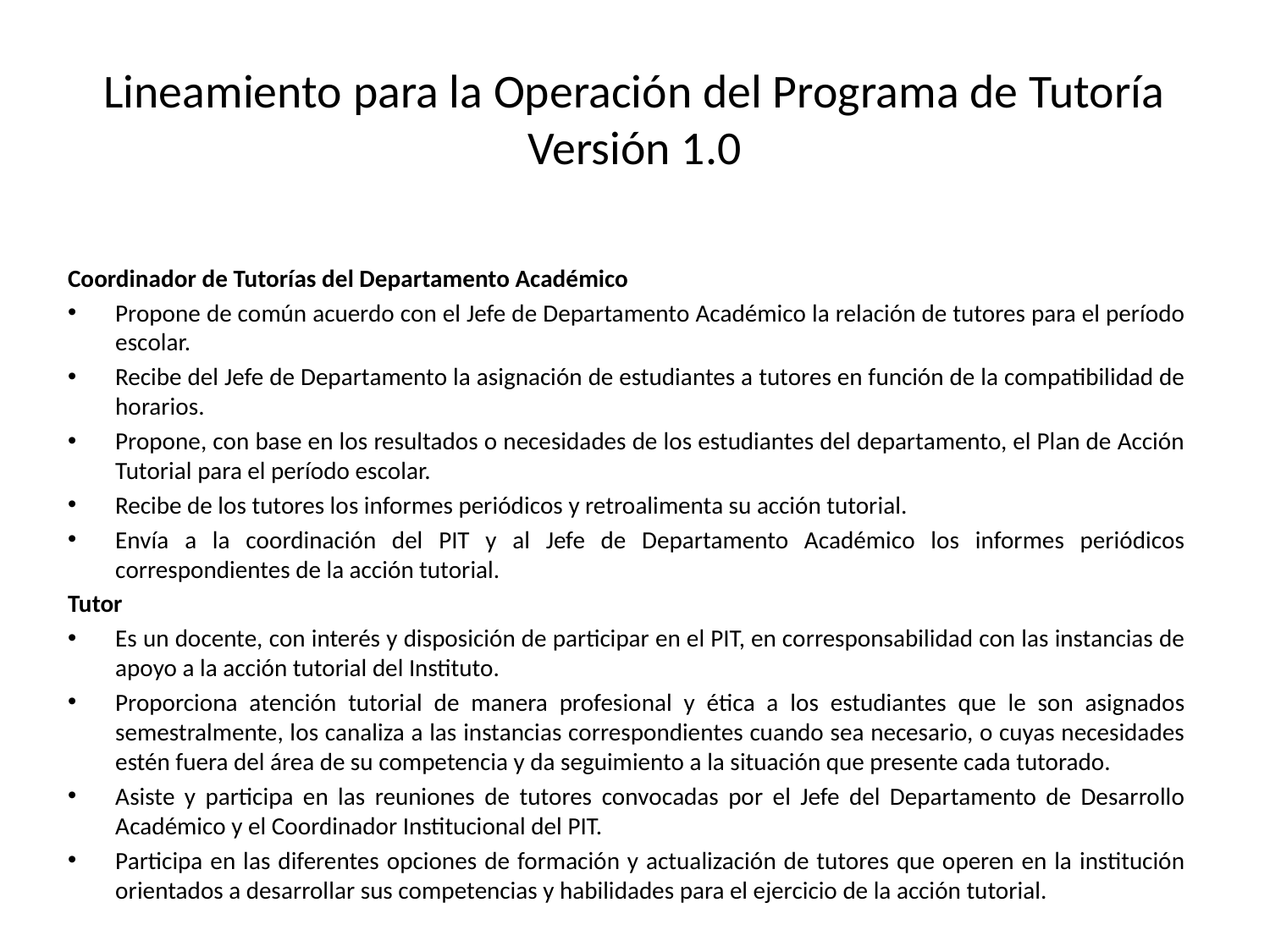

# Lineamiento para la Operación del Programa de Tutoría Versión 1.0
Coordinador de Tutorías del Departamento Académico
Propone de común acuerdo con el Jefe de Departamento Académico la relación de tutores para el período escolar.
Recibe del Jefe de Departamento la asignación de estudiantes a tutores en función de la compatibilidad de horarios.
Propone, con base en los resultados o necesidades de los estudiantes del departamento, el Plan de Acción Tutorial para el período escolar.
Recibe de los tutores los informes periódicos y retroalimenta su acción tutorial.
Envía a la coordinación del PIT y al Jefe de Departamento Académico los informes periódicos correspondientes de la acción tutorial.
Tutor
Es un docente, con interés y disposición de participar en el PIT, en corresponsabilidad con las instancias de apoyo a la acción tutorial del Instituto.
Proporciona atención tutorial de manera profesional y ética a los estudiantes que le son asignados semestralmente, los canaliza a las instancias correspondientes cuando sea necesario, o cuyas necesidades estén fuera del área de su competencia y da seguimiento a la situación que presente cada tutorado.
Asiste y participa en las reuniones de tutores convocadas por el Jefe del Departamento de Desarrollo Académico y el Coordinador Institucional del PIT.
Participa en las diferentes opciones de formación y actualización de tutores que operen en la institución orientados a desarrollar sus competencias y habilidades para el ejercicio de la acción tutorial.